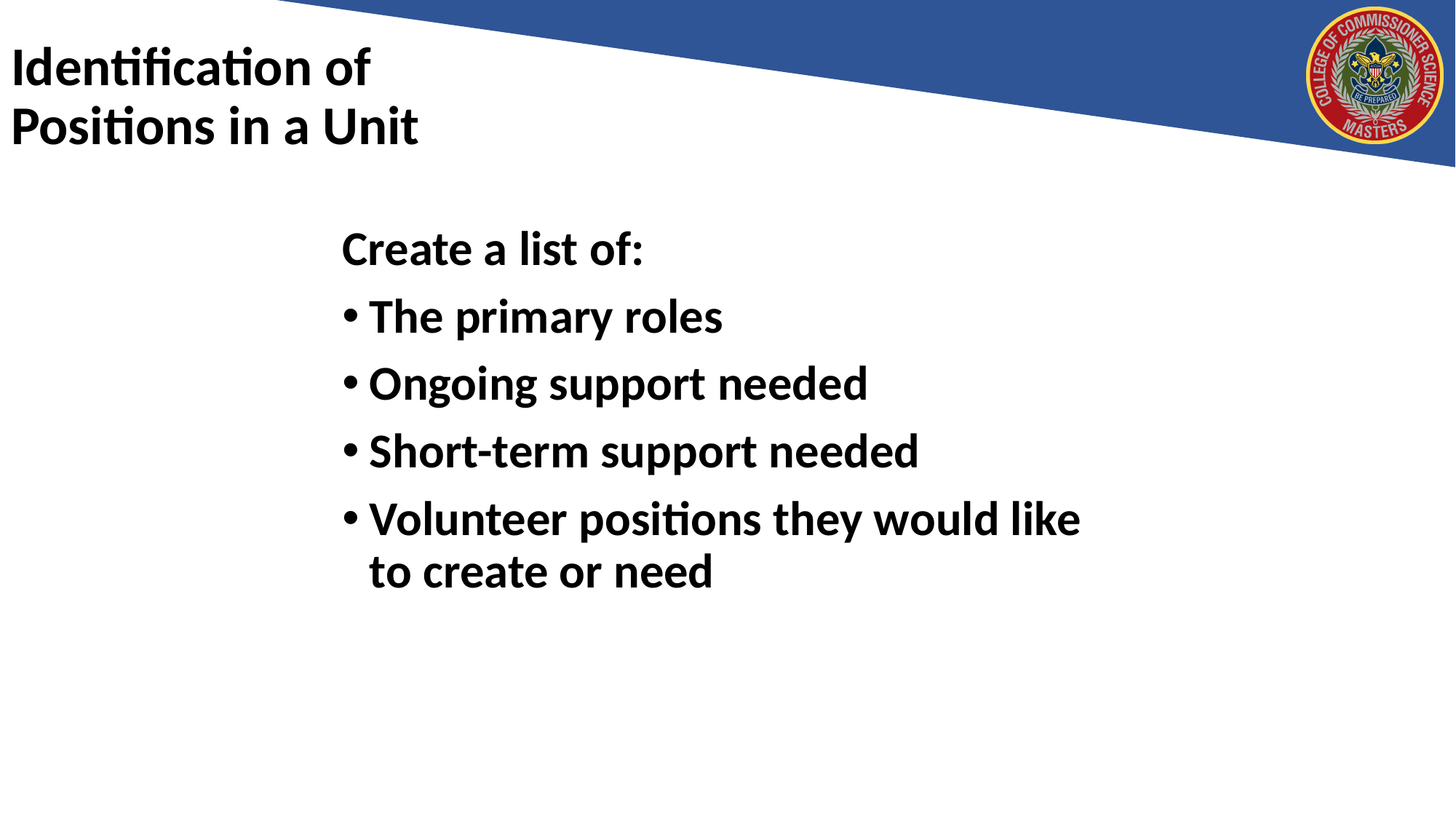

# Identification of Positions in a Unit
Create a list of:
The primary roles
Ongoing support needed
Short-term support needed
Volunteer positions they would like to create or need